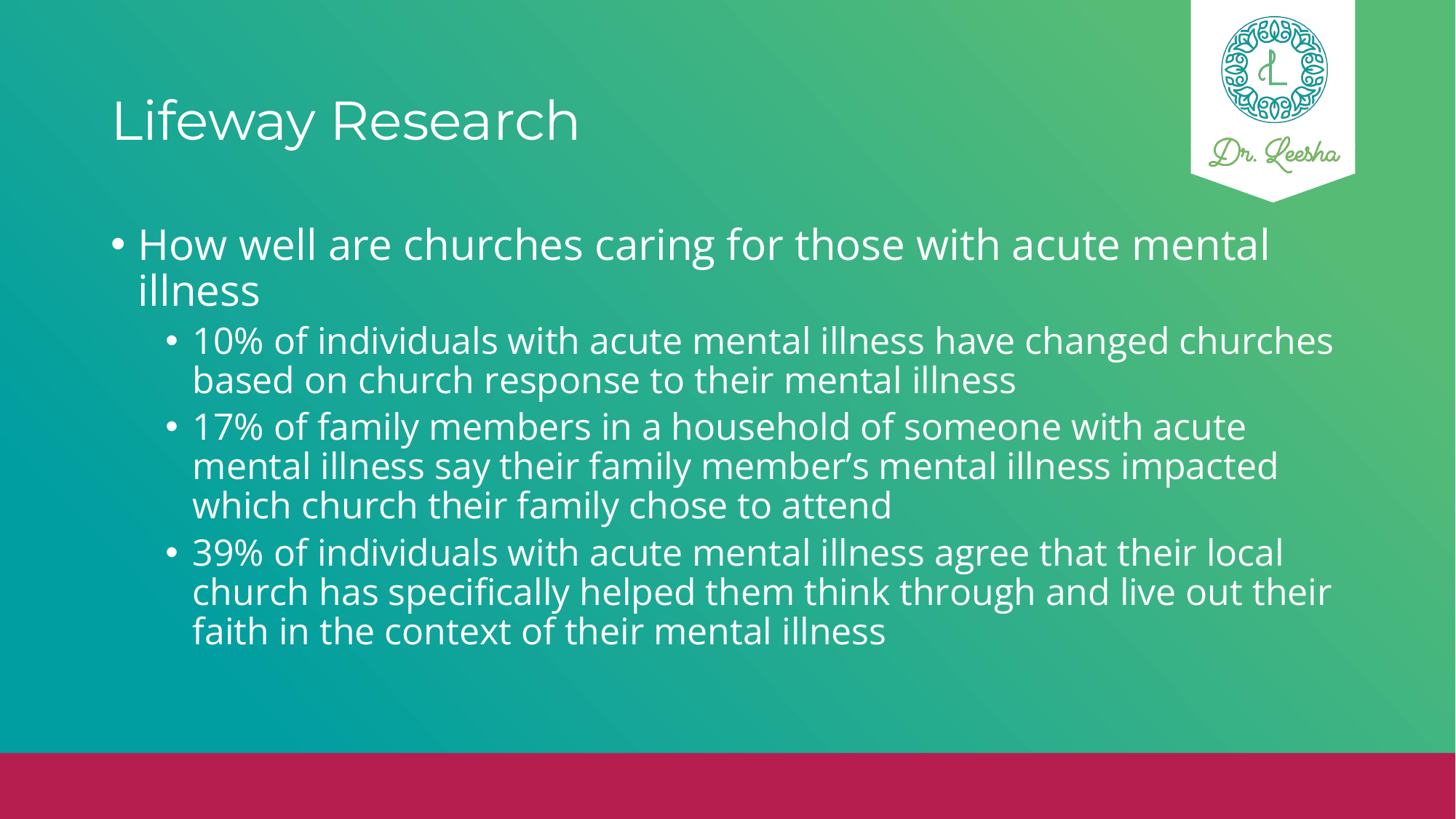

# Lifeway Research
How well are churches caring for those with acute mental illness
10% of individuals with acute mental illness have changed churches based on church response to their mental illness
17% of family members in a household of someone with acute mental illness say their family member’s mental illness impacted which church their family chose to attend
39% of individuals with acute mental illness agree that their local church has specifically helped them think through and live out their faith in the context of their mental illness